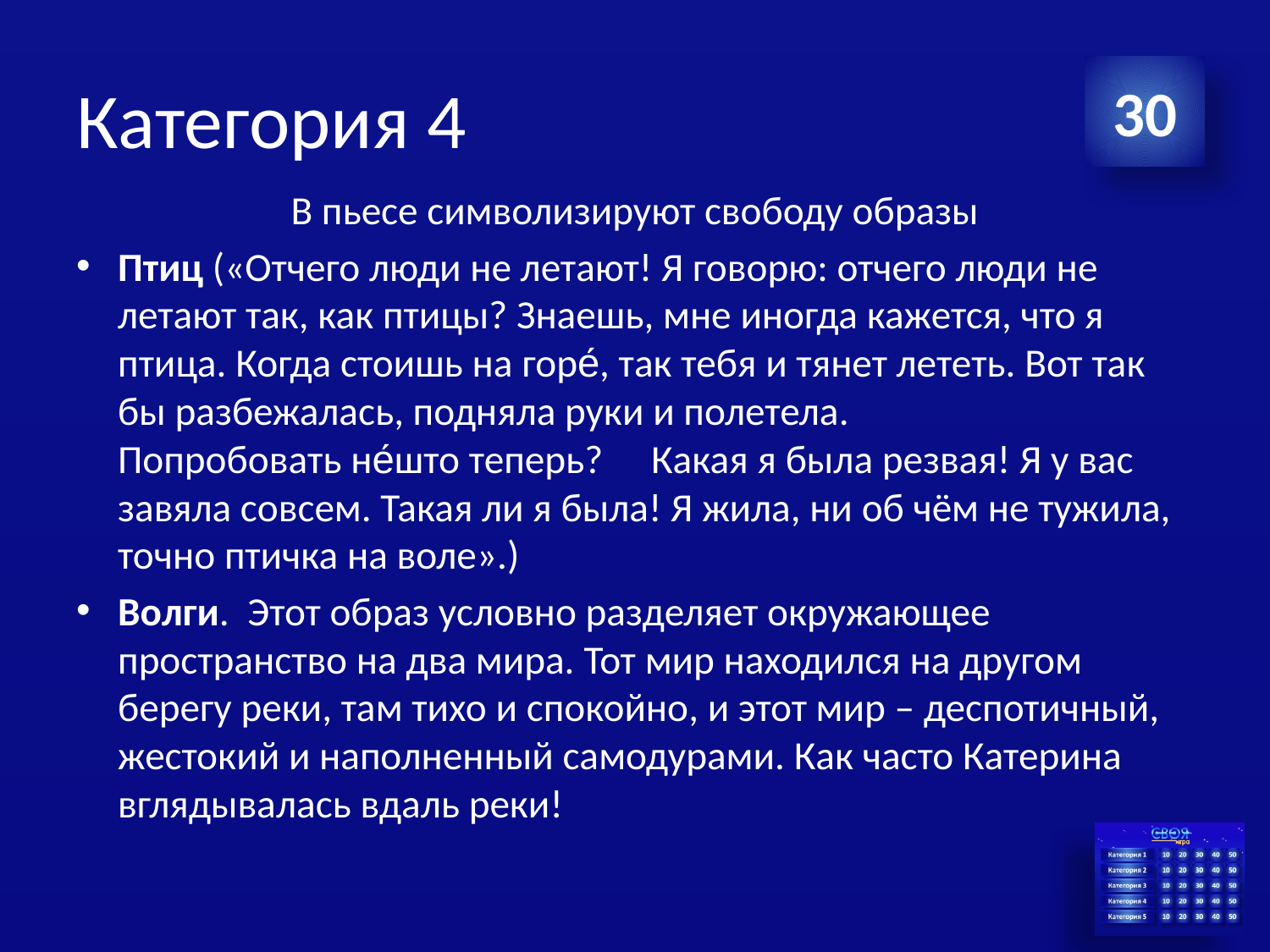

# Категория 4
30
В пьесе символизируют свободу образы
Птиц («Отчего люди не летают! Я говорю: отчего люди не летают так, как птицы? Знаешь, мне иногда кажется, что я птица. Когда стоишь на горе́, так тебя и тянет лететь. Вот так бы разбежалась, подняла руки и полетела. Попробовать не́што теперь? 	Какая я была резвая! Я у вас завяла совсем. Такая ли я была! Я жила, ни об чём не тужила, точно птичка на воле».)
Волги.  Этот образ условно разделяет окружающее пространство на два мира. Тот мир находился на другом берегу реки, там тихо и спокойно, и этот мир – деспотичный, жестокий и наполненный самодурами. Как часто Катерина вглядывалась вдаль реки!